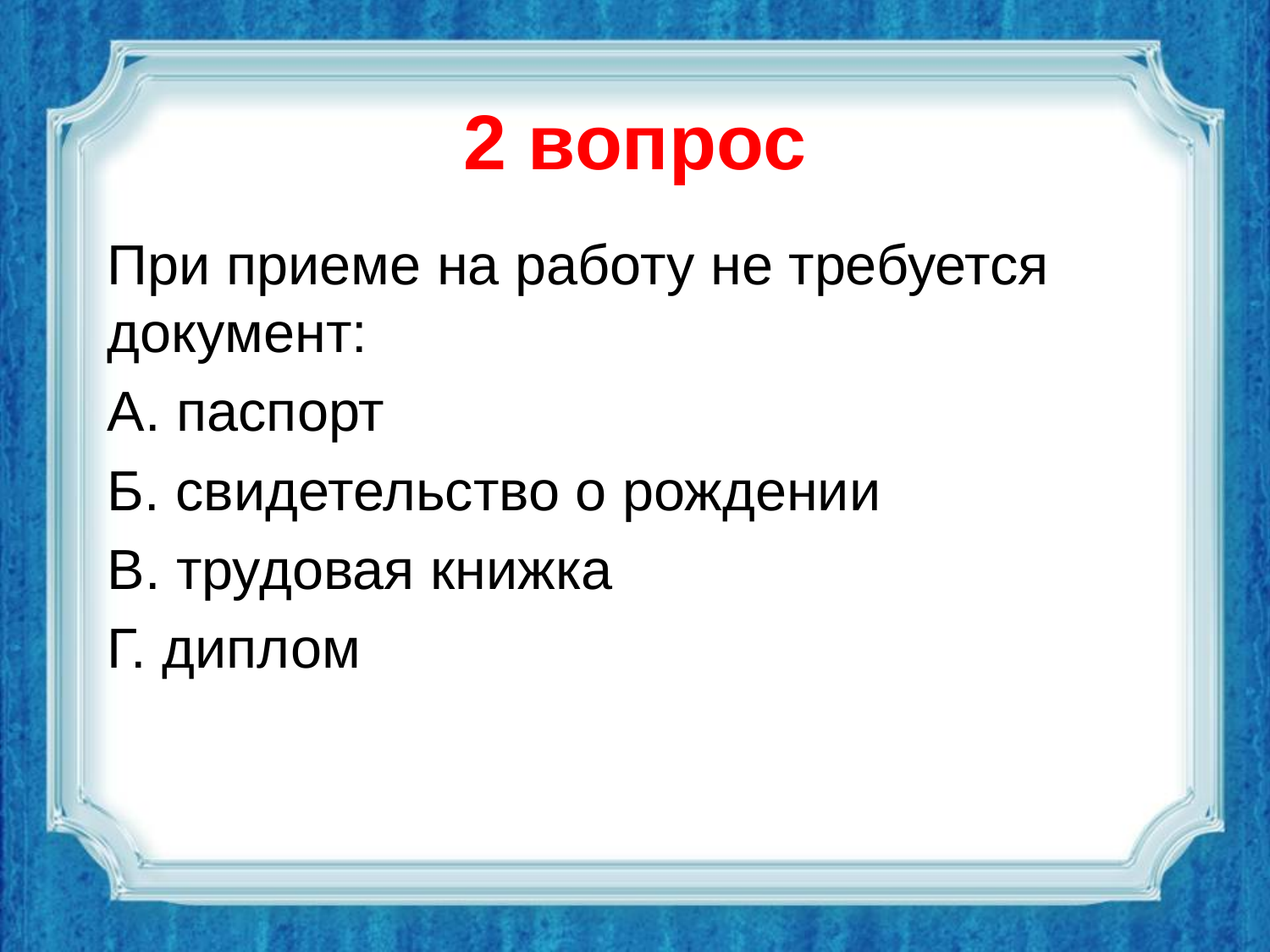

# 2 вопрос
При приеме на работу не требуется документ:
А. паспорт
Б. свидетельство о рождении
В. трудовая книжка
Г. диплом